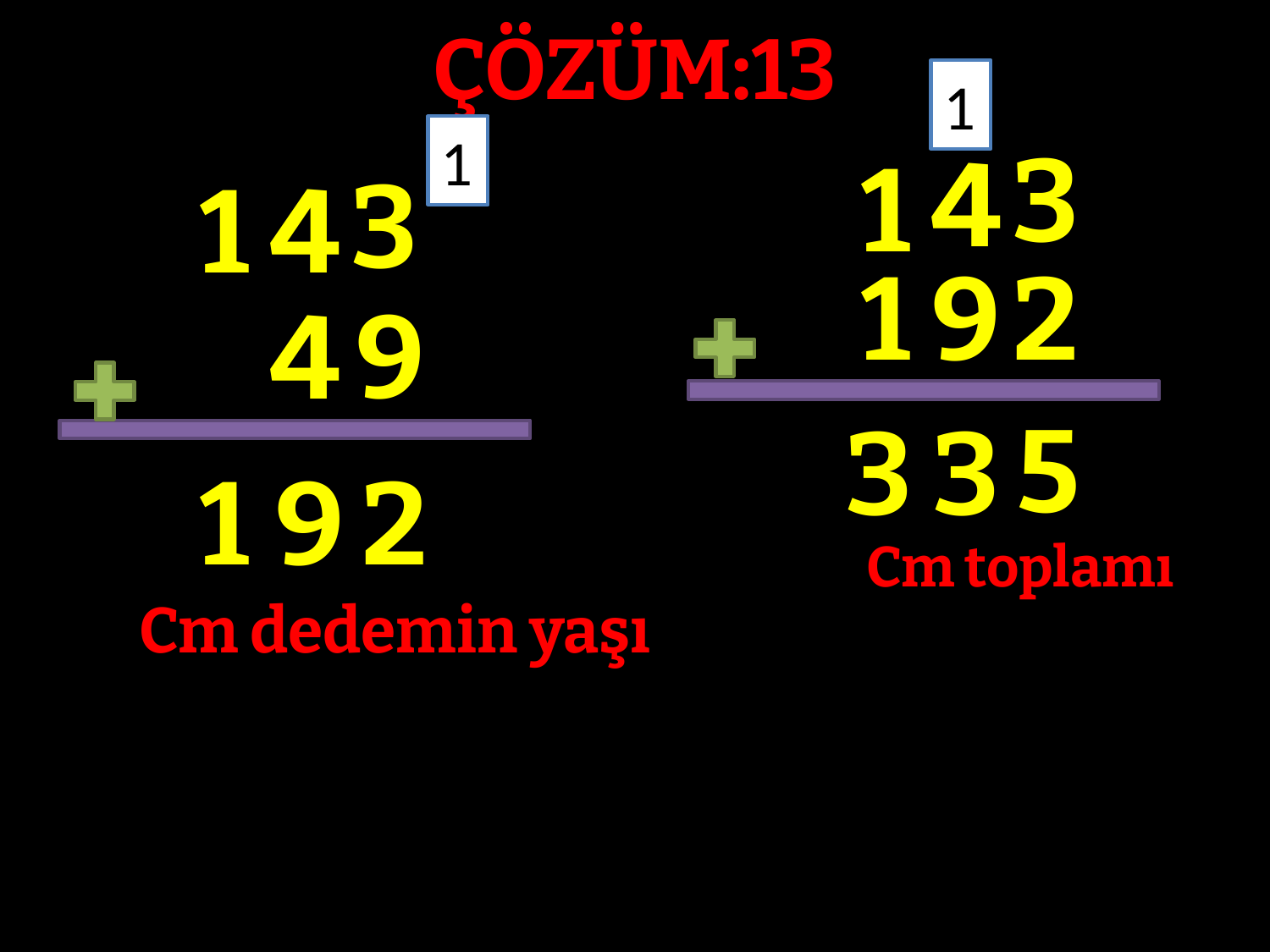

ÇÖZÜM:13
#
1
1
3
4
1
3
1
4
1
9
2
9
4

5

3
3
1
9
2
Cm toplamı
Cm dedemin yaşı